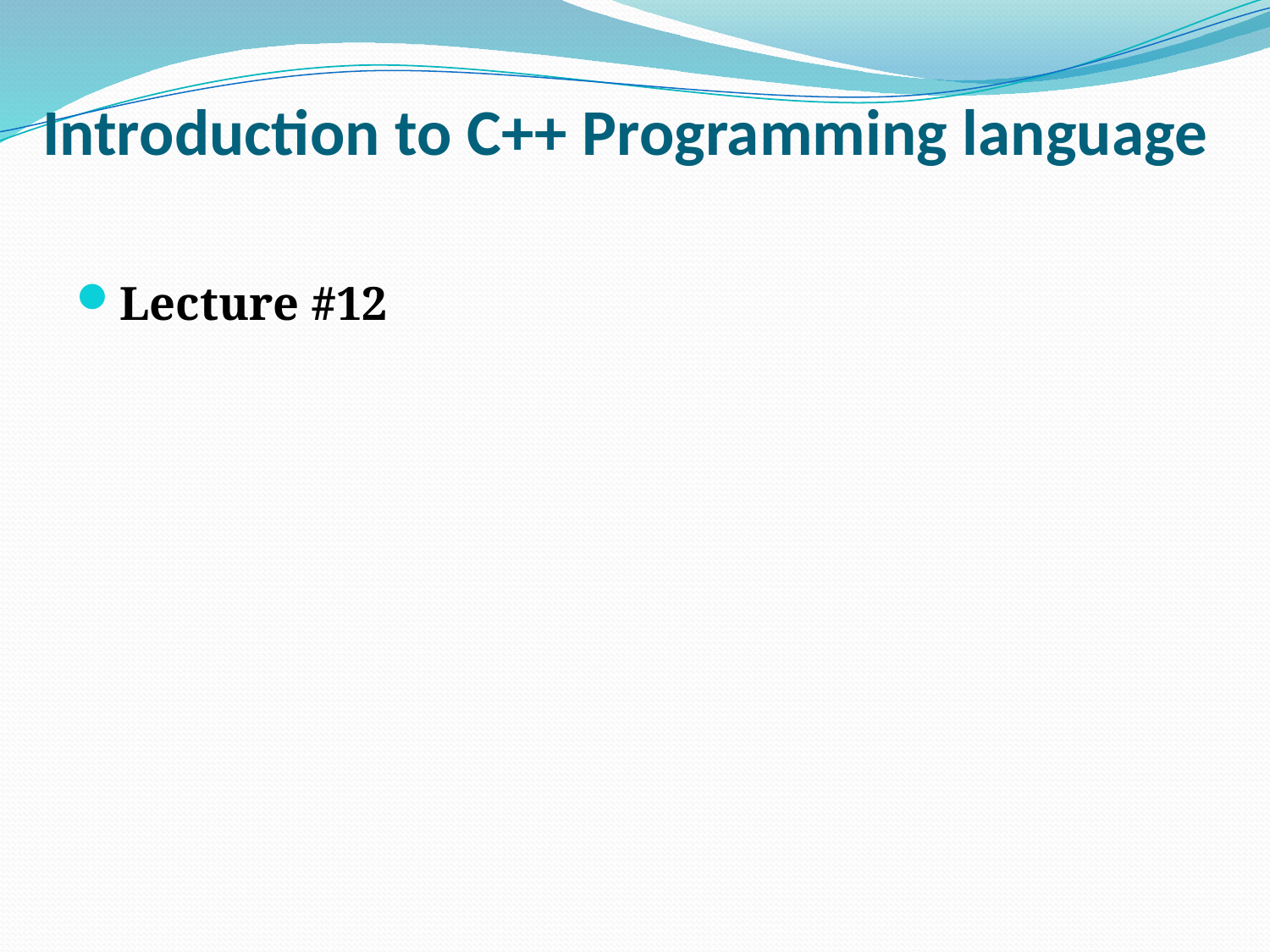

# Introduction to C++ Programming language
Lecture #12